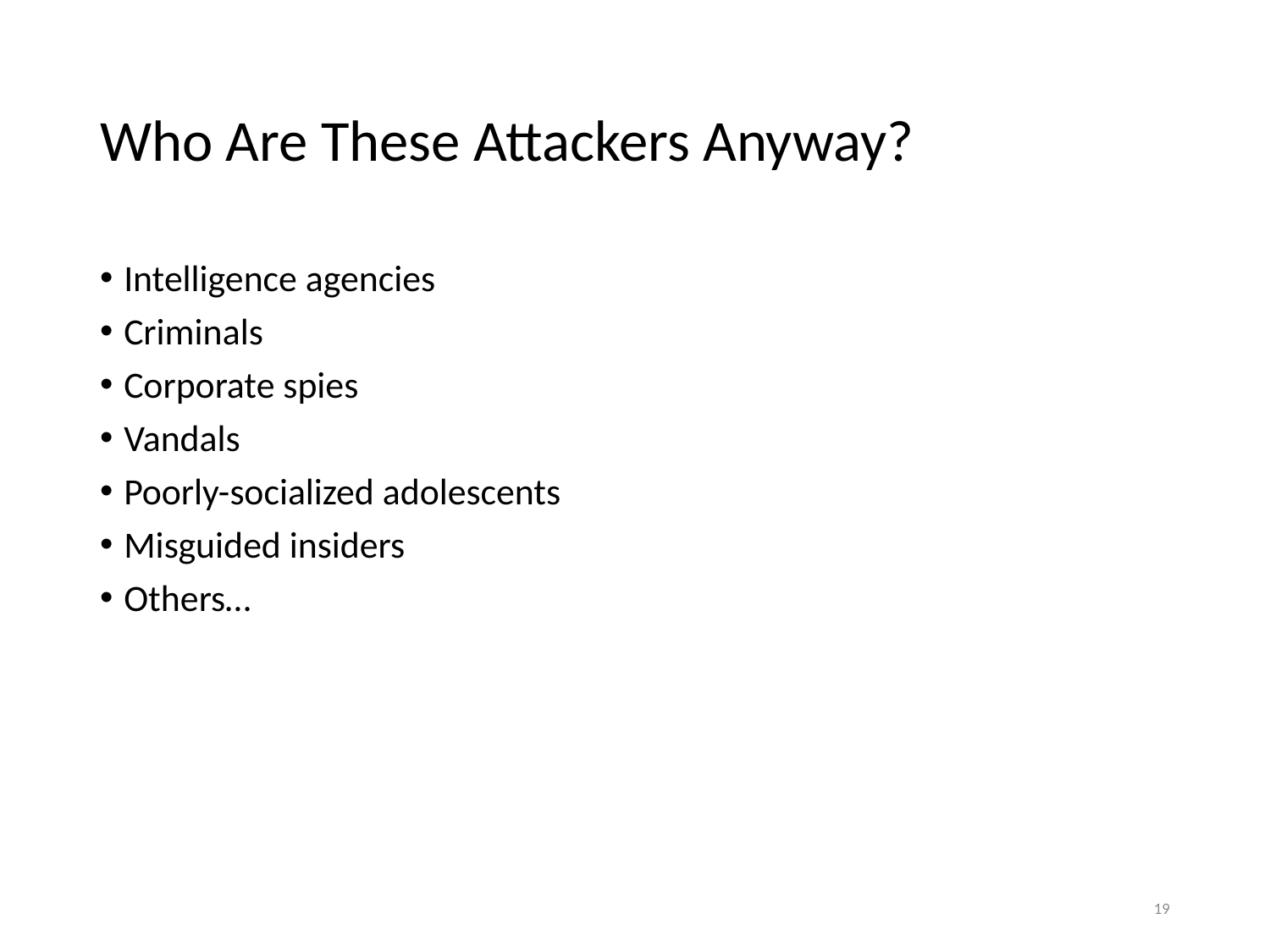

# Who Are These Attackers Anyway?
Intelligence agencies
Criminals
Corporate spies
Vandals
Poorly-socialized adolescents
Misguided insiders
Others…
19